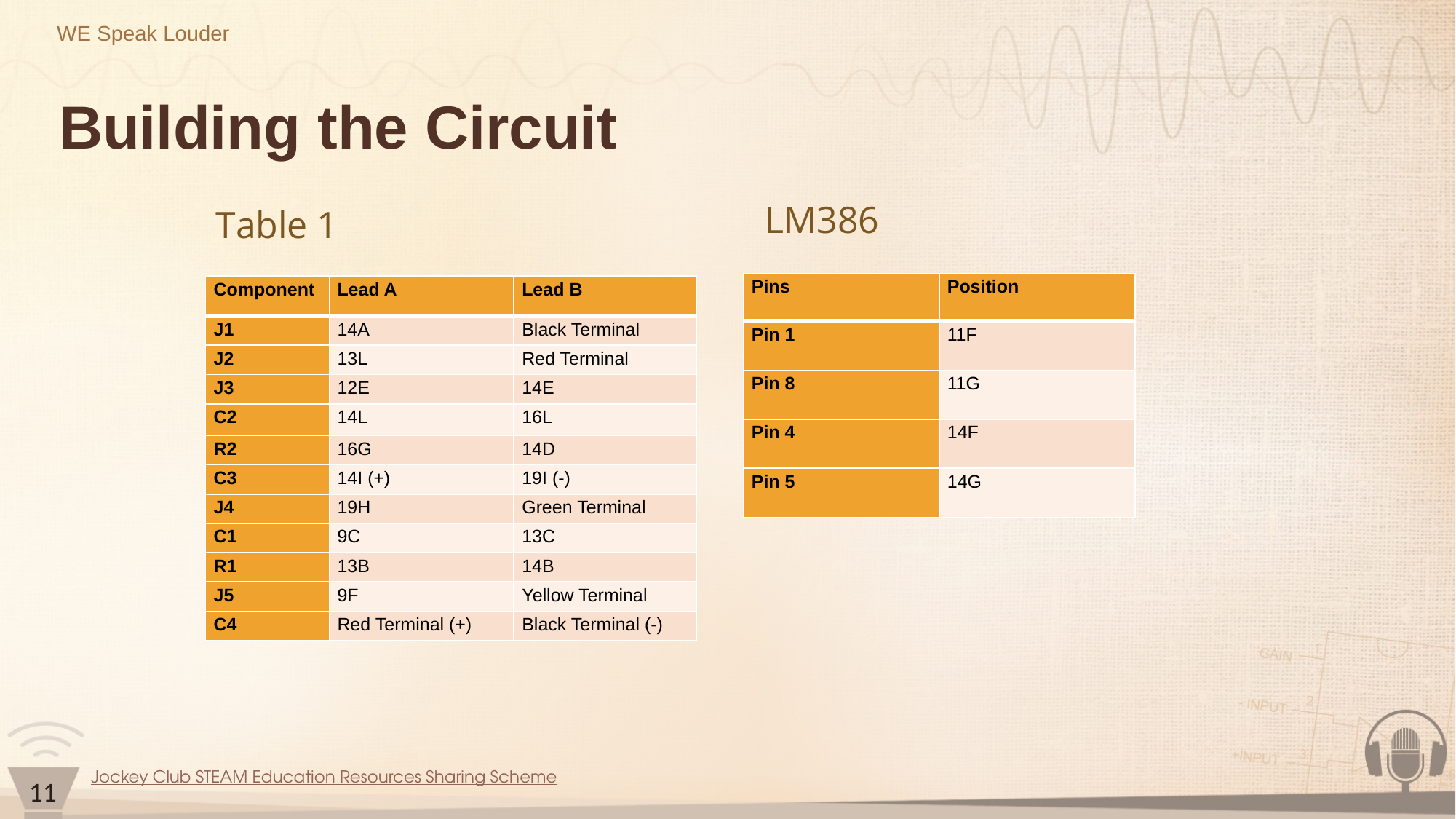

# Building the Circuit
Table 1
LM386
| Pins | Position |
| --- | --- |
| Pin 1 | 11F |
| Pin 8 | 11G |
| Pin 4 | 14F |
| Pin 5 | 14G |
| Component | Lead A | Lead B |
| --- | --- | --- |
| J1 | 14A | Black Terminal |
| J2 | 13L | Red Terminal |
| J3 | 12E | 14E |
| C2 | 14L | 16L |
| R2 | 16G | 14D |
| C3 | 14I (+) | 19I (-) |
| J4 | 19H | Green Terminal |
| C1 | 9C | 13C |
| R1 | 13B | 14B |
| J5 | 9F | Yellow Terminal |
| C4 | Red Terminal (+) | Black Terminal (-) |
11